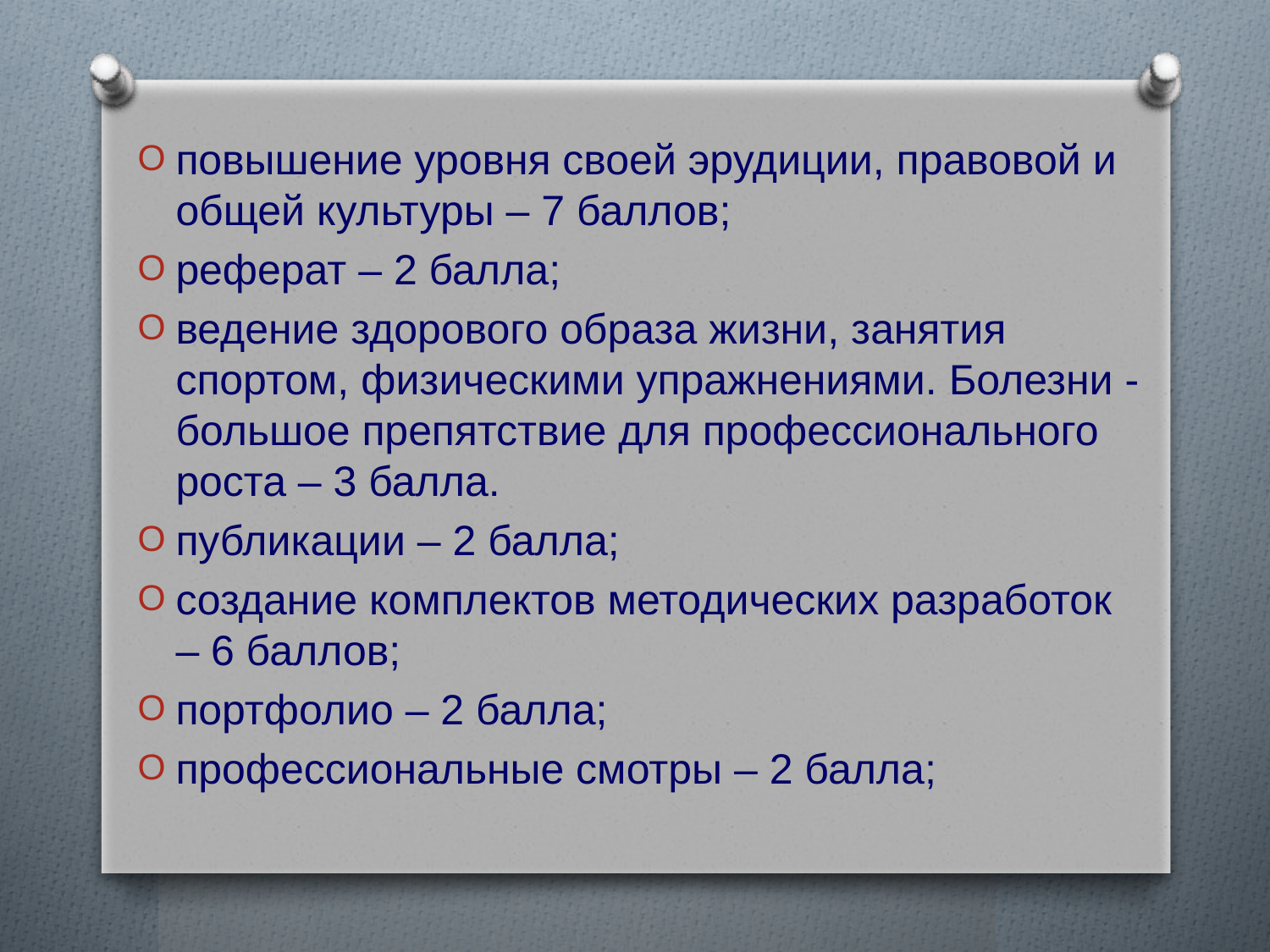

повышение уровня своей эрудиции, правовой и общей культуры – 7 баллов;
реферат – 2 балла;
ведение здорового образа жизни, занятия спортом, физическими упражнениями. Болезни - большое препятствие для профессионального роста – 3 балла.
публикации – 2 балла;
создание комплектов методических разработок – 6 баллов;
портфолио – 2 балла;
профессиональные смотры – 2 балла;